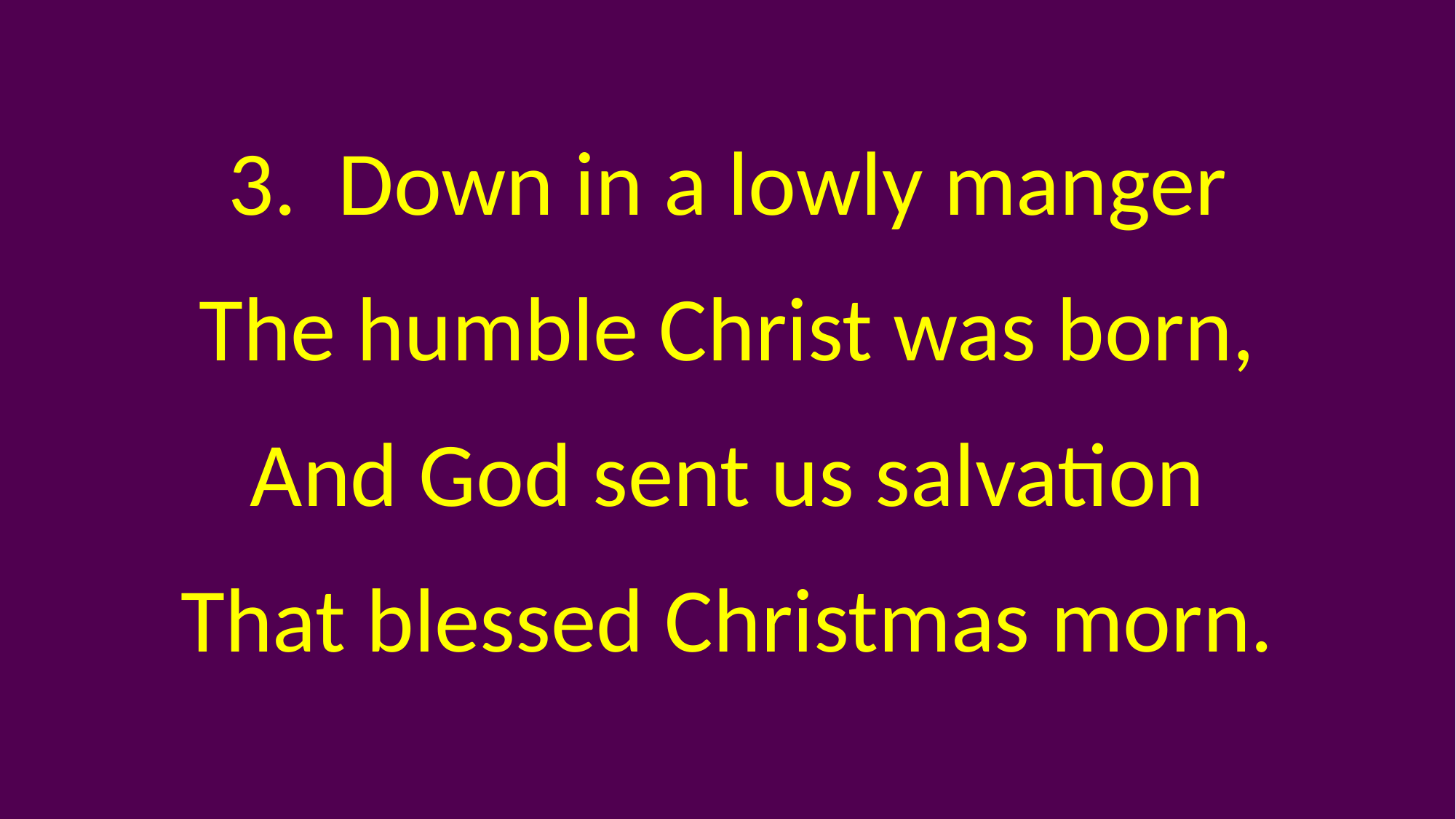

3.  Down in a lowly manger
The humble Christ was born,
And God sent us salvation
That blessed Christmas morn.